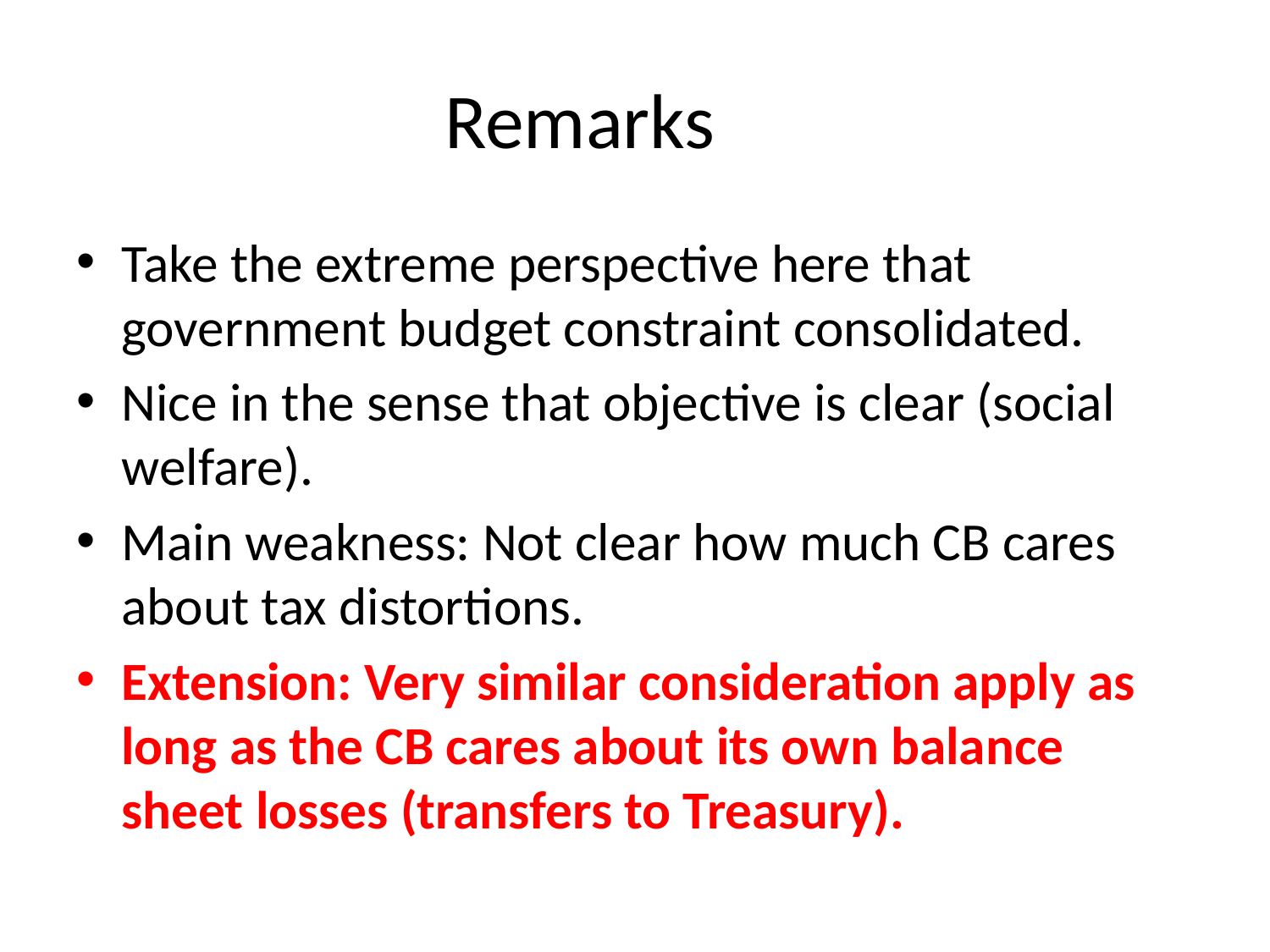

# Remarks
Take the extreme perspective here that government budget constraint consolidated.
Nice in the sense that objective is clear (social welfare).
Main weakness: Not clear how much CB cares about tax distortions.
Extension: Very similar consideration apply as long as the CB cares about its own balance sheet losses (transfers to Treasury).